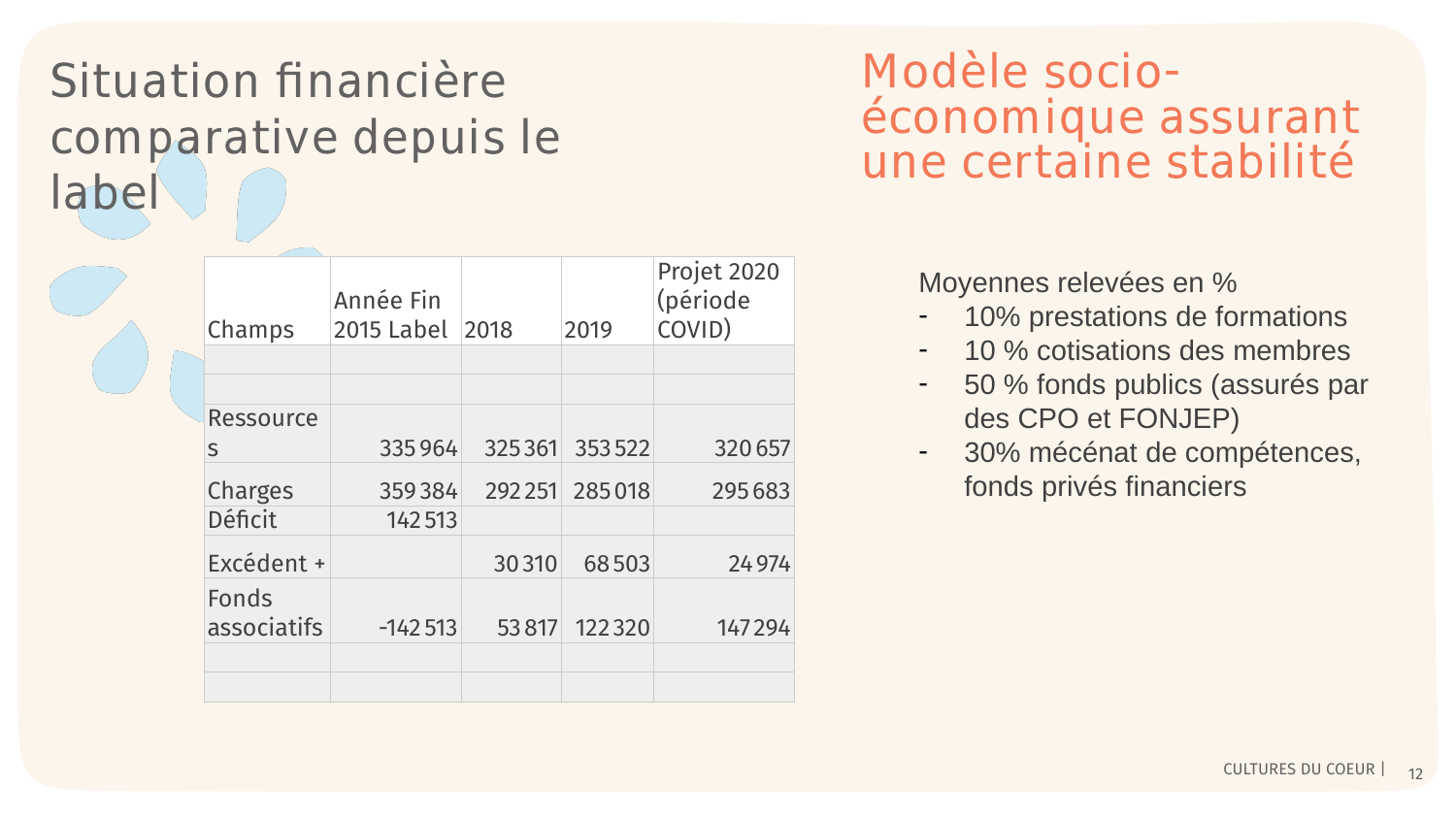

# Situation financière comparative depuis le label
Modèle socio-économique assurant une certaine stabilité
| Champs | Année Fin 2015 Label | 2018 | 2019 | Projet 2020 (période COVID) |
| --- | --- | --- | --- | --- |
|  |  |  |  |  |
|  |  |  |  |  |
| Ressources | 335 964 | 325 361 | 353 522 | 320 657 |
| Charges | 359 384 | 292 251 | 285 018 | 295 683 |
| Déficit | 142 513 |  |  |  |
| Excédent + |  | 30 310 | 68 503 | 24 974 |
| Fonds associatifs | -142 513 | 53 817 | 122 320 | 147 294 |
|  |  |  |  |  |
|  |  |  |  |  |
Moyennes relevées en %
10% prestations de formations
10 % cotisations des membres
50 % fonds publics (assurés par des CPO et FONJEP)
30% mécénat de compétences, fonds privés financiers

12